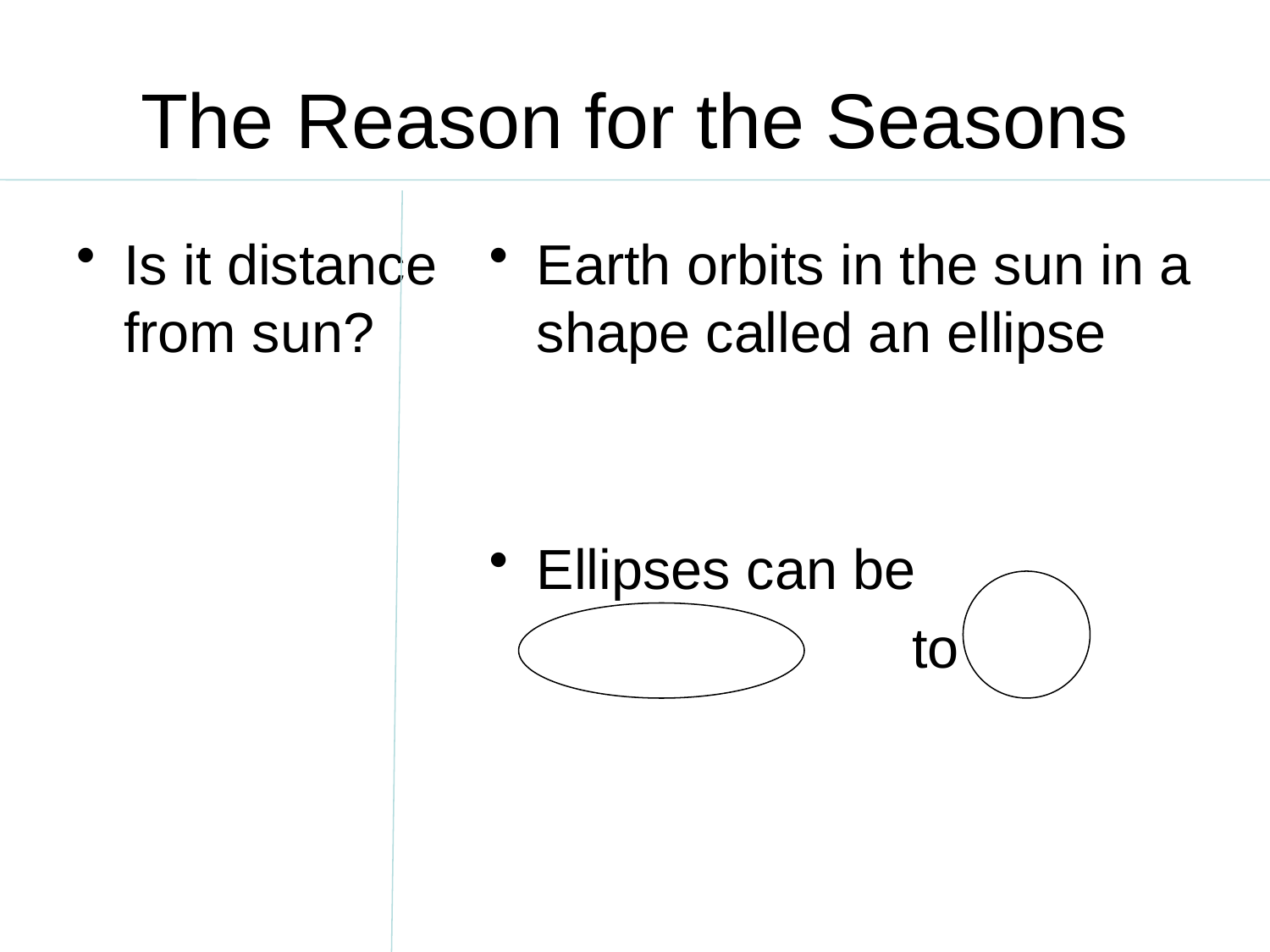

# The Reason for the Seasons
Is it distance
from sun?
Earth orbits in the sun in a shape called an ellipse

Ellipses can be
                           to